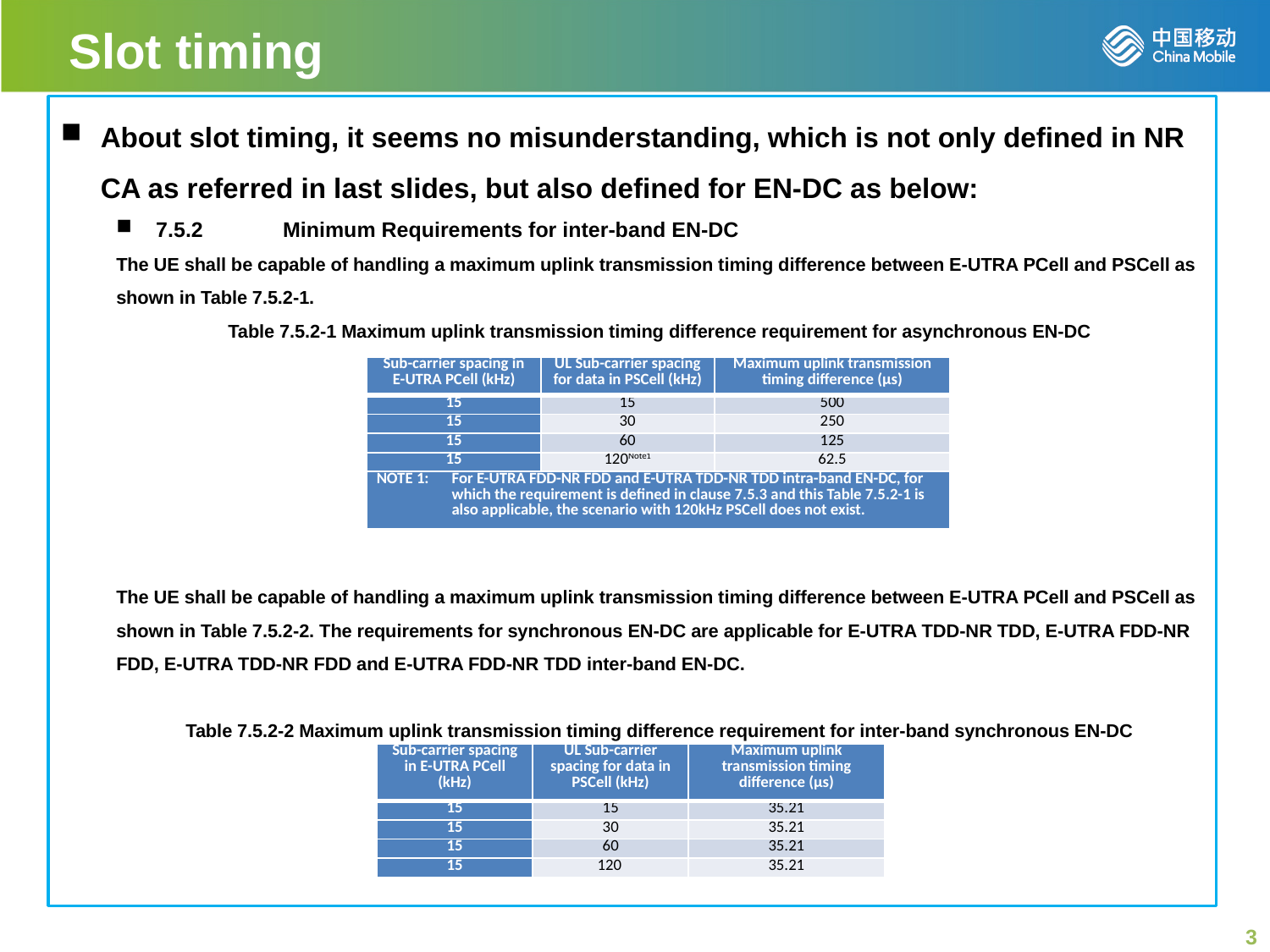

Slot timing
About slot timing, it seems no misunderstanding, which is not only defined in NR CA as referred in last slides, but also defined for EN-DC as below:
7.5.2	Minimum Requirements for inter-band EN-DC
The UE shall be capable of handling a maximum uplink transmission timing difference between E-UTRA PCell and PSCell as shown in Table 7.5.2-1.
Table 7.5.2-1 Maximum uplink transmission timing difference requirement for asynchronous EN-DC

The UE shall be capable of handling a maximum uplink transmission timing difference between E-UTRA PCell and PSCell as shown in Table 7.5.2-2. The requirements for synchronous EN-DC are applicable for E-UTRA TDD-NR TDD, E-UTRA FDD-NR FDD, E-UTRA TDD-NR FDD and E-UTRA FDD-NR TDD inter-band EN-DC.

Table 7.5.2-2 Maximum uplink transmission timing difference requirement for inter-band synchronous EN-DC

| Sub-carrier spacing in E-UTRA PCell (kHz) | UL Sub-carrier spacing for data in PSCell (kHz) | Maximum uplink transmission timing difference (µs) |
| --- | --- | --- |
| 15 | 15 | 500 |
| 15 | 30 | 250 |
| 15 | 60 | 125 |
| 15 | 120Note1 | 62.5 |
| NOTE 1: For E-UTRA FDD-NR FDD and E-UTRA TDD-NR TDD intra-band EN-DC, for which the requirement is defined in clause 7.5.3 and this Table 7.5.2-1 is also applicable, the scenario with 120kHz PSCell does not exist. |  |  |
| Sub-carrier spacing in E-UTRA PCell (kHz) | UL Sub-carrier spacing for data in PSCell (kHz) | Maximum uplink transmission timing difference (µs) |
| --- | --- | --- |
| 15 | 15 | 35.21 |
| 15 | 30 | 35.21 |
| 15 | 60 | 35.21 |
| 15 | 120 | 35.21 |